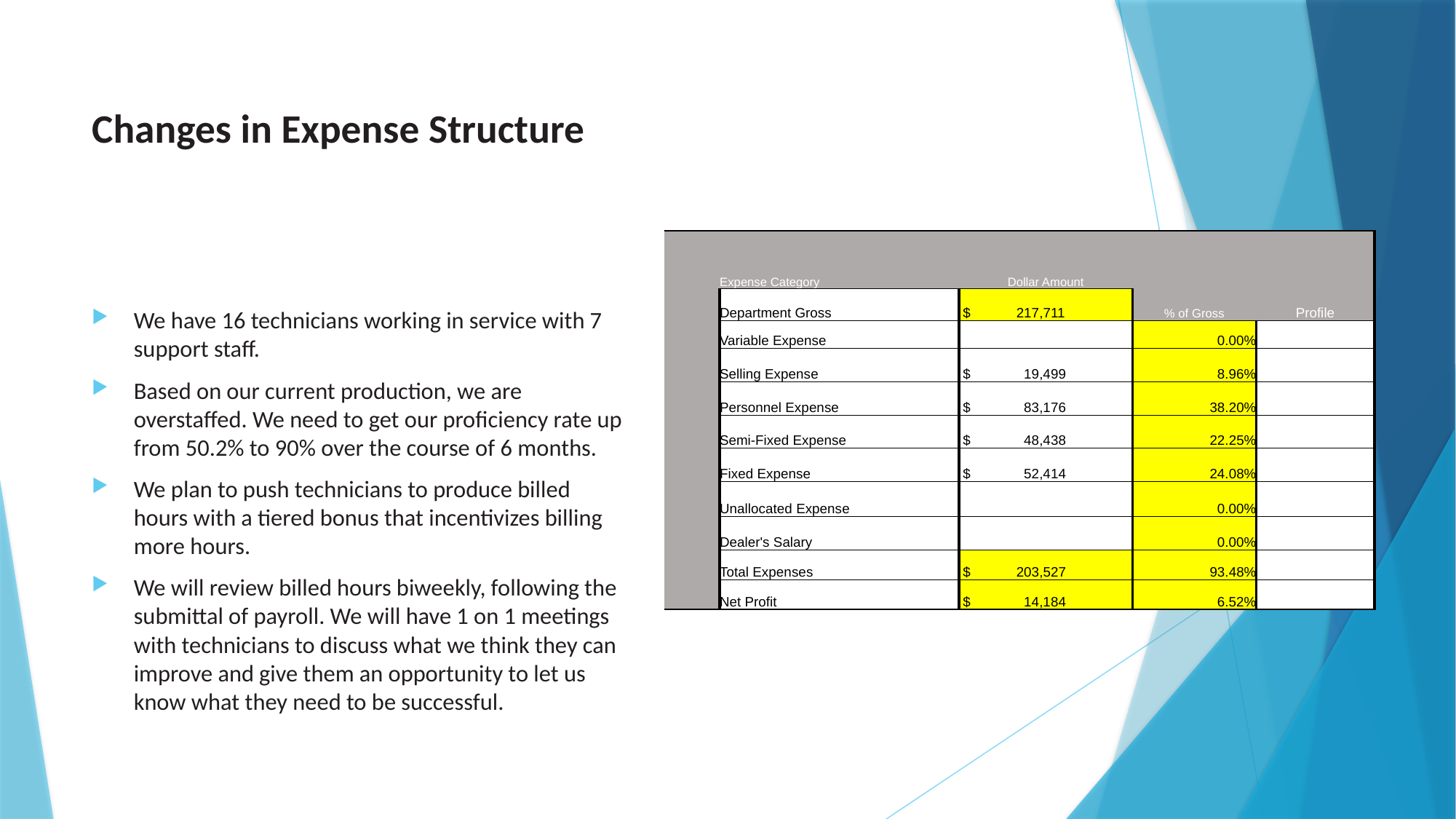

# Changes in Expense Structure
|  | Expense Category | Dollar Amount |  |  |
| --- | --- | --- | --- | --- |
|  | Department Gross | $ 217,711 | % of Gross | Profile |
|  | Variable Expense |  | 0.00% |  |
|  | Selling Expense | $ 19,499 | 8.96% |  |
|  | Personnel Expense | $ 83,176 | 38.20% |  |
|  | Semi-Fixed Expense | $ 48,438 | 22.25% |  |
|  | Fixed Expense | $ 52,414 | 24.08% |  |
|  | Unallocated Expense |  | 0.00% |  |
|  | Dealer's Salary |  | 0.00% |  |
|  | Total Expenses | $ 203,527 | 93.48% |  |
|  | Net Profit | $ 14,184 | 6.52% |  |

We have 16 technicians working in service with 7 support staff.
Based on our current production, we are overstaffed. We need to get our proficiency rate up from 50.2% to 90% over the course of 6 months.
We plan to push technicians to produce billed hours with a tiered bonus that incentivizes billing more hours.
We will review billed hours biweekly, following the submittal of payroll. We will have 1 on 1 meetings with technicians to discuss what we think they can improve and give them an opportunity to let us know what they need to be successful.